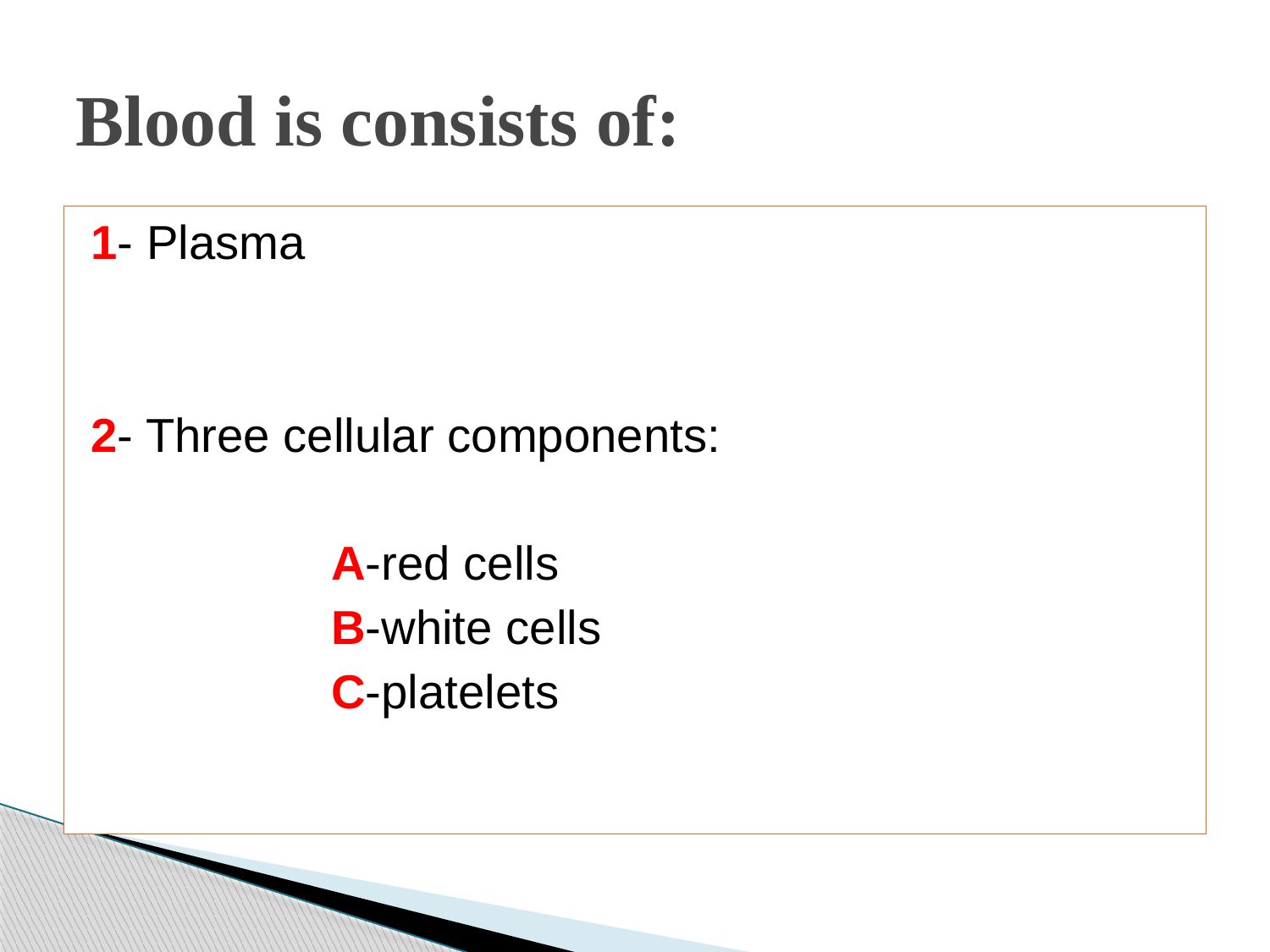

# Blood is consists of:
1- Plasma

2- Three cellular components:

                  A-red cells
                  B-white cells
                  C-platelets